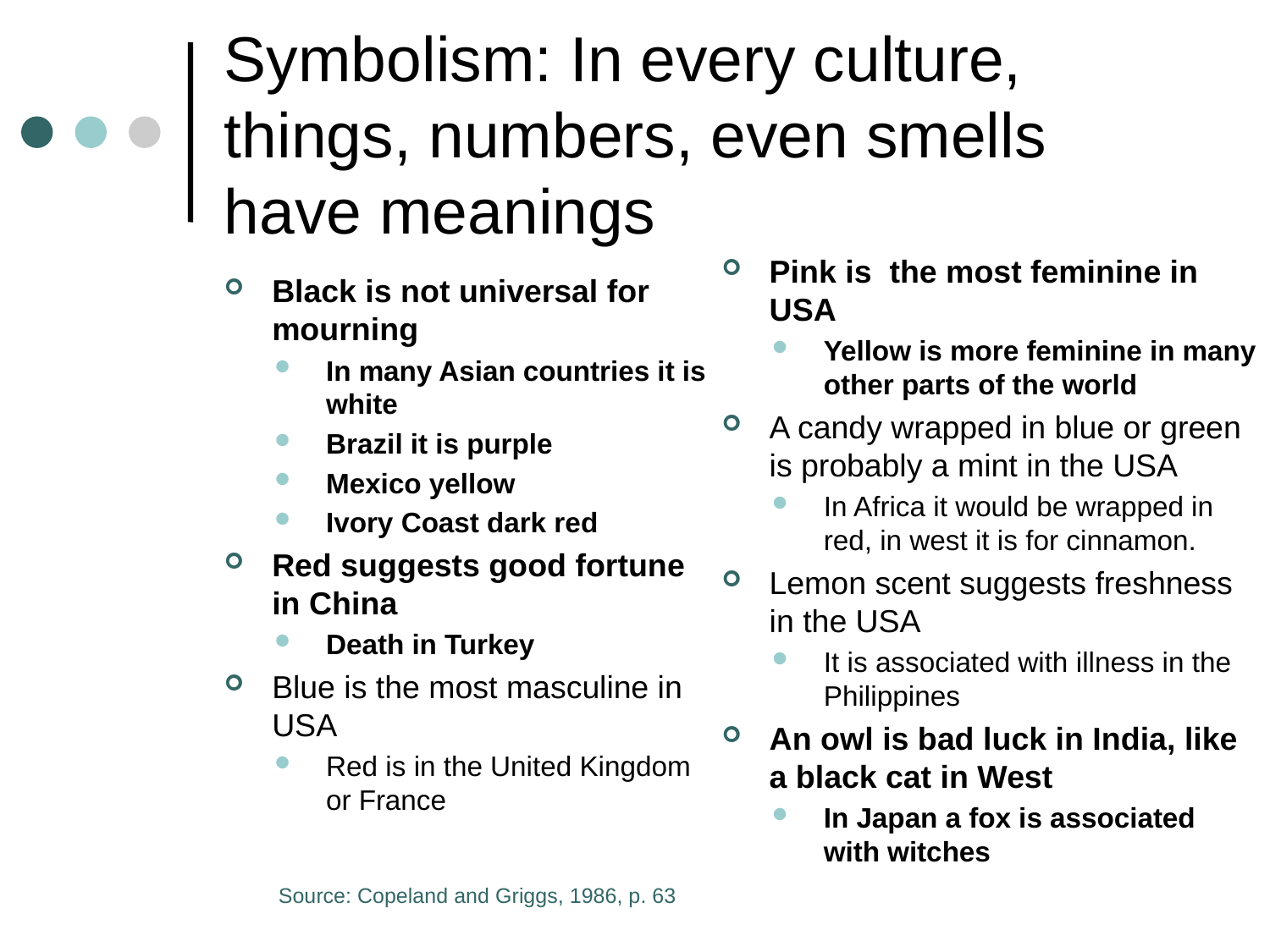

# Symbolism: In every culture, things, numbers, even smells have meanings

Pink is  the most feminine in USA
Yellow is more feminine in many other parts of the world
A candy wrapped in blue or green is probably a mint in the USA
In Africa it would be wrapped in red, in west it is for cinnamon.
Lemon scent suggests freshness in the USA
It is associated with illness in the Philippines
An owl is bad luck in India, like a black cat in West
In Japan a fox is associated with witches

Black is not universal for mourning
In many Asian countries it is white
Brazil it is purple
Mexico yellow
Ivory Coast dark red
Red suggests good fortune in China
Death in Turkey
Blue is the most masculine in USA
Red is in the United Kingdom or France
Source: Copeland and Griggs, 1986, p. 63